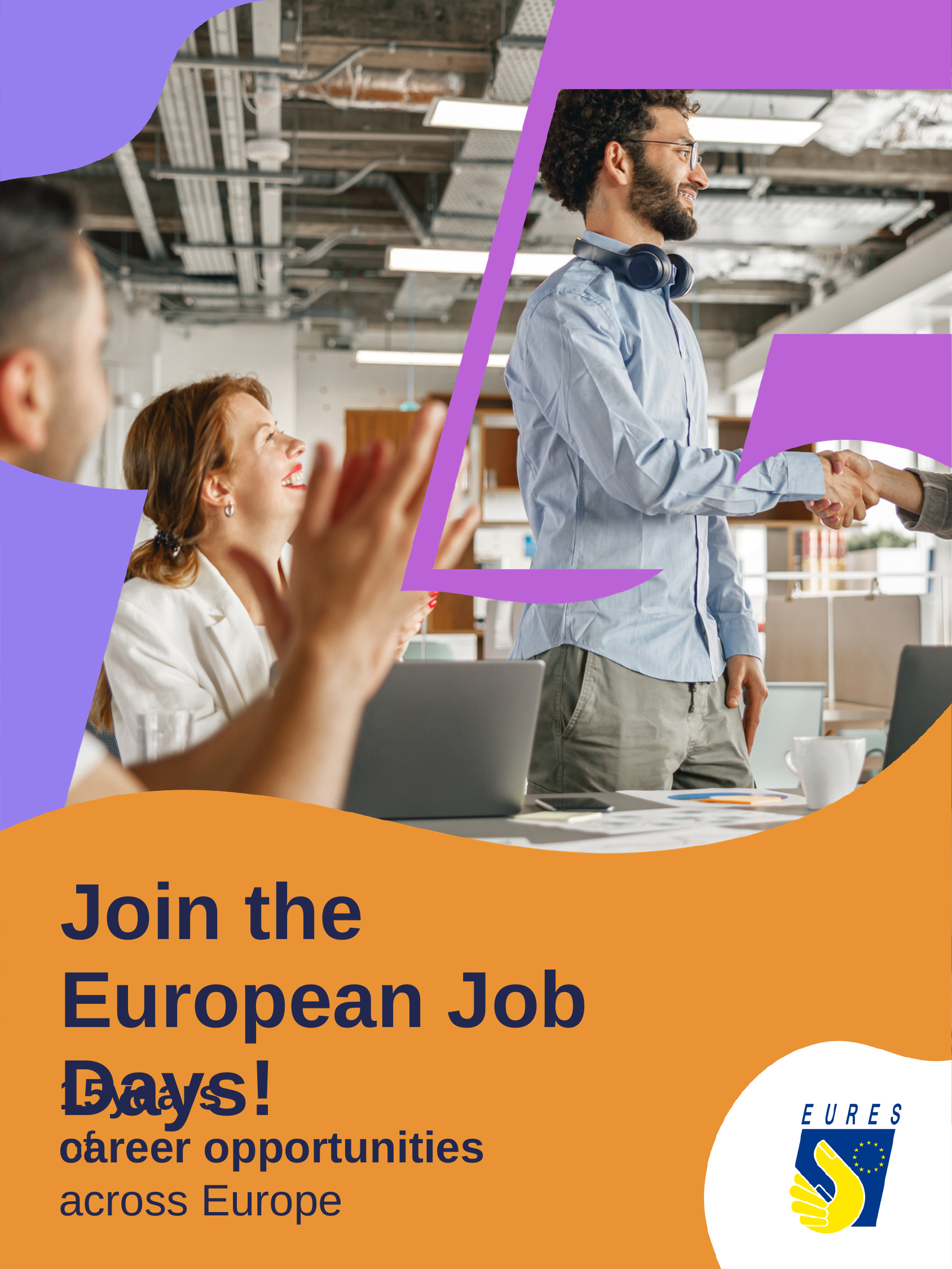

Join the
European Job Days!
15years of
career opportunities across Europe